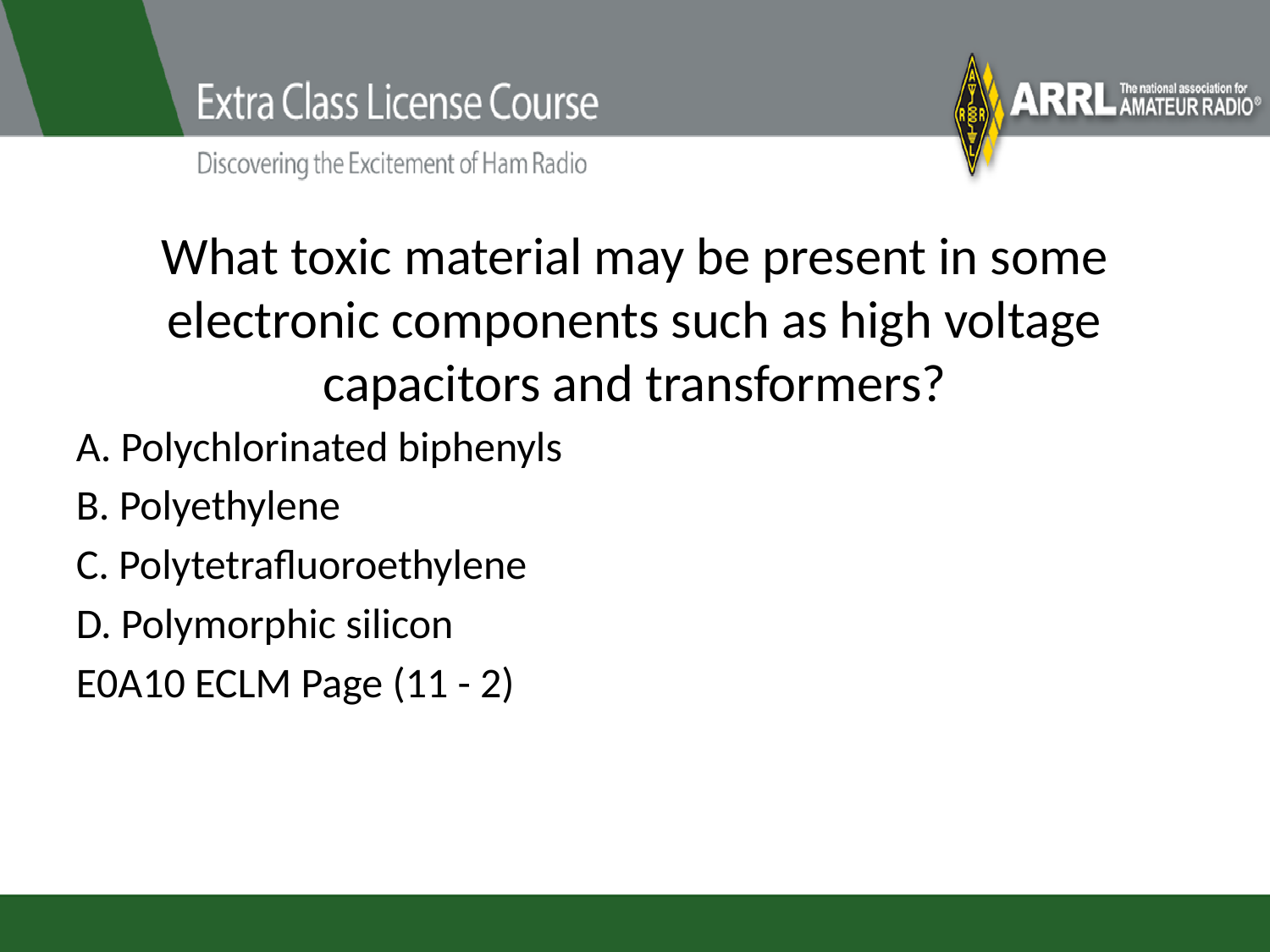

# What toxic material may be present in some electronic components such as high voltage capacitors and transformers?
A. Polychlorinated biphenyls
B. Polyethylene
C. Polytetrafluoroethylene
D. Polymorphic silicon
E0A10 ECLM Page (11 - 2)